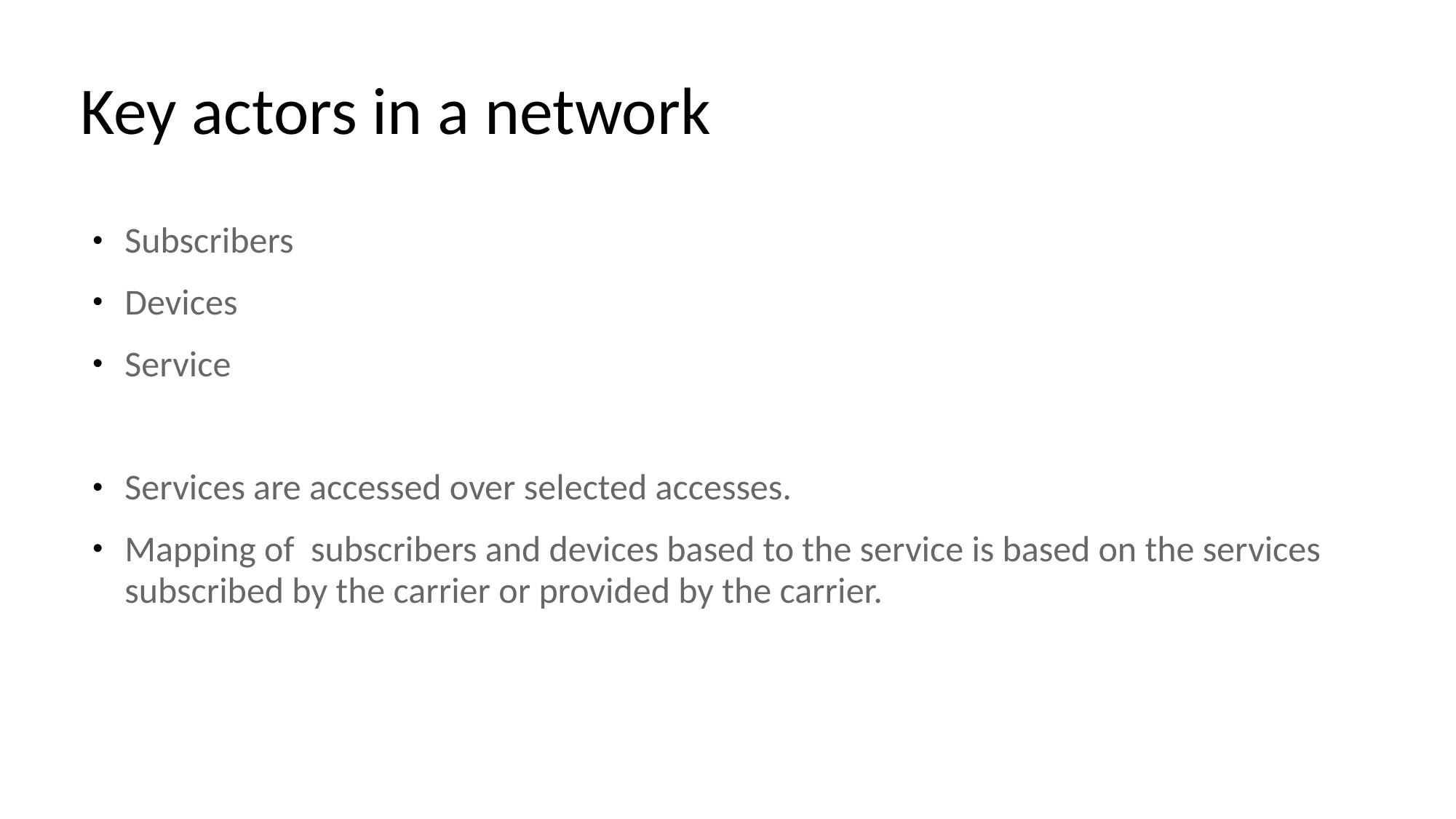

# Key actors in a network
Subscribers
Devices
Service

Services are accessed over selected accesses.
Mapping of  subscribers and devices based to the service is based on the services subscribed by the carrier or provided by the carrier.